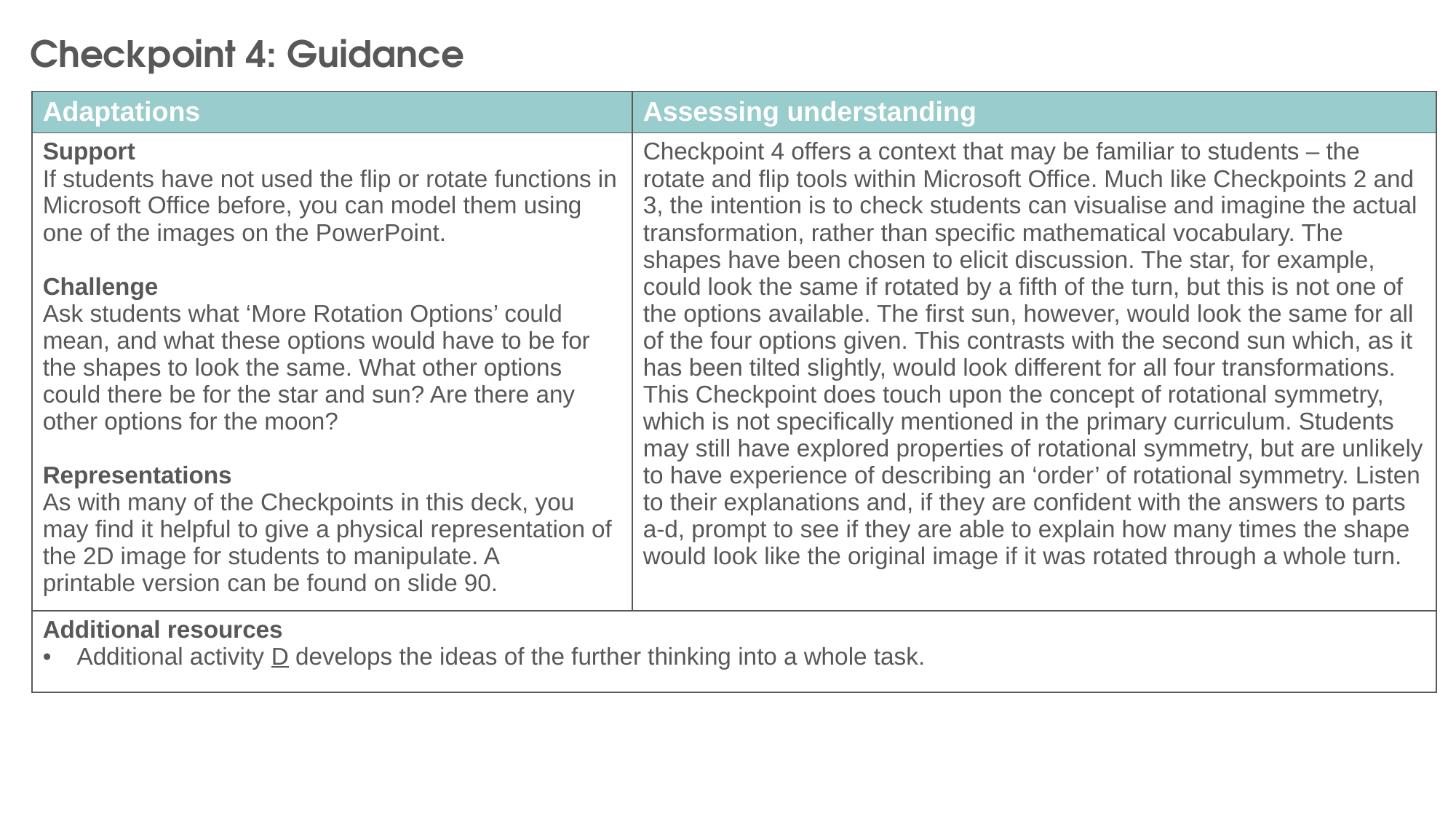

Checkpoint 4: Guidance
| Adaptations | Assessing understanding |
| --- | --- |
| Support If students have not used the flip or rotate functions in Microsoft Office before, you can model them using one of the images on the PowerPoint. Challenge Ask students what ‘More Rotation Options’ could mean, and what these options would have to be for the shapes to look the same. What other options could there be for the star and sun? Are there any other options for the moon? Representations As with many of the Checkpoints in this deck, you may find it helpful to give a physical representation of the 2D image for students to manipulate. A printable version can be found on slide 90. | Checkpoint 4 offers a context that may be familiar to students – the rotate and flip tools within Microsoft Office. Much like Checkpoints 2 and 3, the intention is to check students can visualise and imagine the actual transformation, rather than specific mathematical vocabulary. The shapes have been chosen to elicit discussion. The star, for example, could look the same if rotated by a fifth of the turn, but this is not one of the options available. The first sun, however, would look the same for all of the four options given. This contrasts with the second sun which, as it has been tilted slightly, would look different for all four transformations. This Checkpoint does touch upon the concept of rotational symmetry, which is not specifically mentioned in the primary curriculum. Students may still have explored properties of rotational symmetry, but are unlikely to have experience of describing an ‘order’ of rotational symmetry. Listen to their explanations and, if they are confident with the answers to parts a-d, prompt to see if they are able to explain how many times the shape would look like the original image if it was rotated through a whole turn. |
| Additional resources Additional activity D develops the ideas of the further thinking into a whole task. |  |